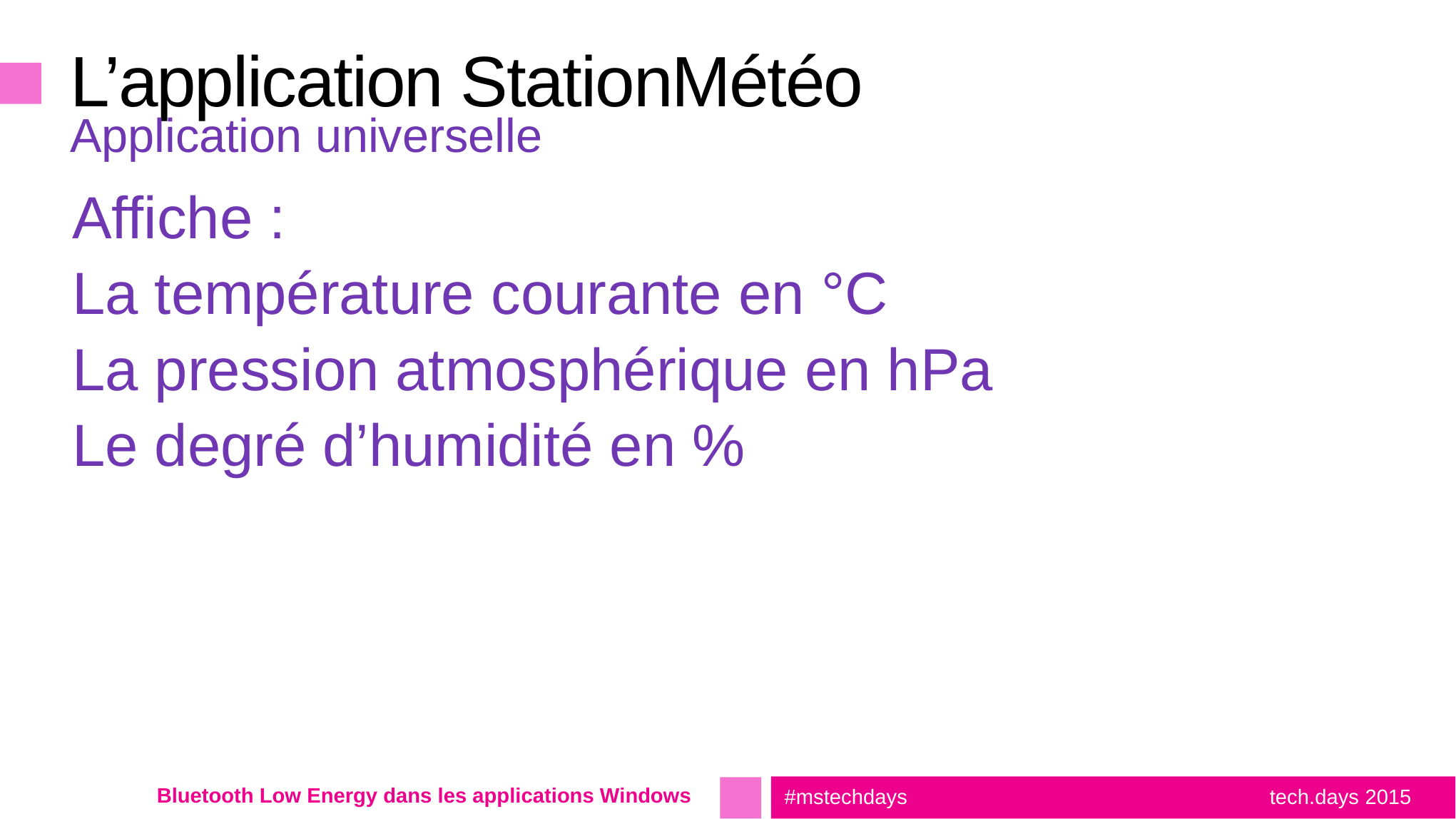

# L’application StationMétéo
Application universelle
Affiche :
La température courante en °C
La pression atmosphérique en hPa
Le degré d’humidité en %

Bluetooth Low Energy dans les applications Windows